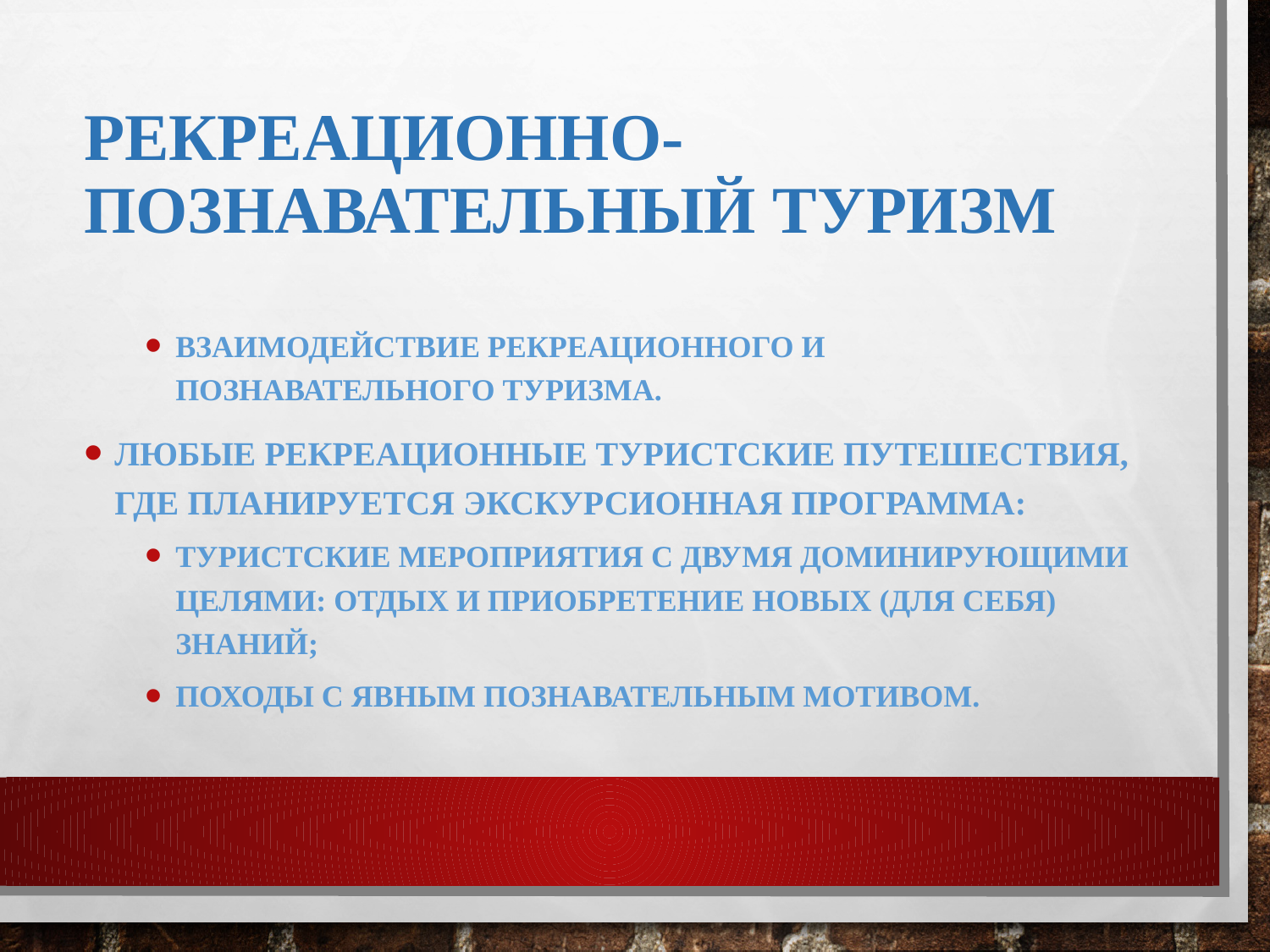

# Рекреационно-познавательный туризм
Взаимодействие рекреационного и познавательного туризма.
Любые рекреационные туристские путешествия, где планируется экскурсионная программа:
туристские мероприятия с двумя доминирующими целями: отдых и приобретение новых (для себя) знаний;
походы с явным познавательным мотивом.